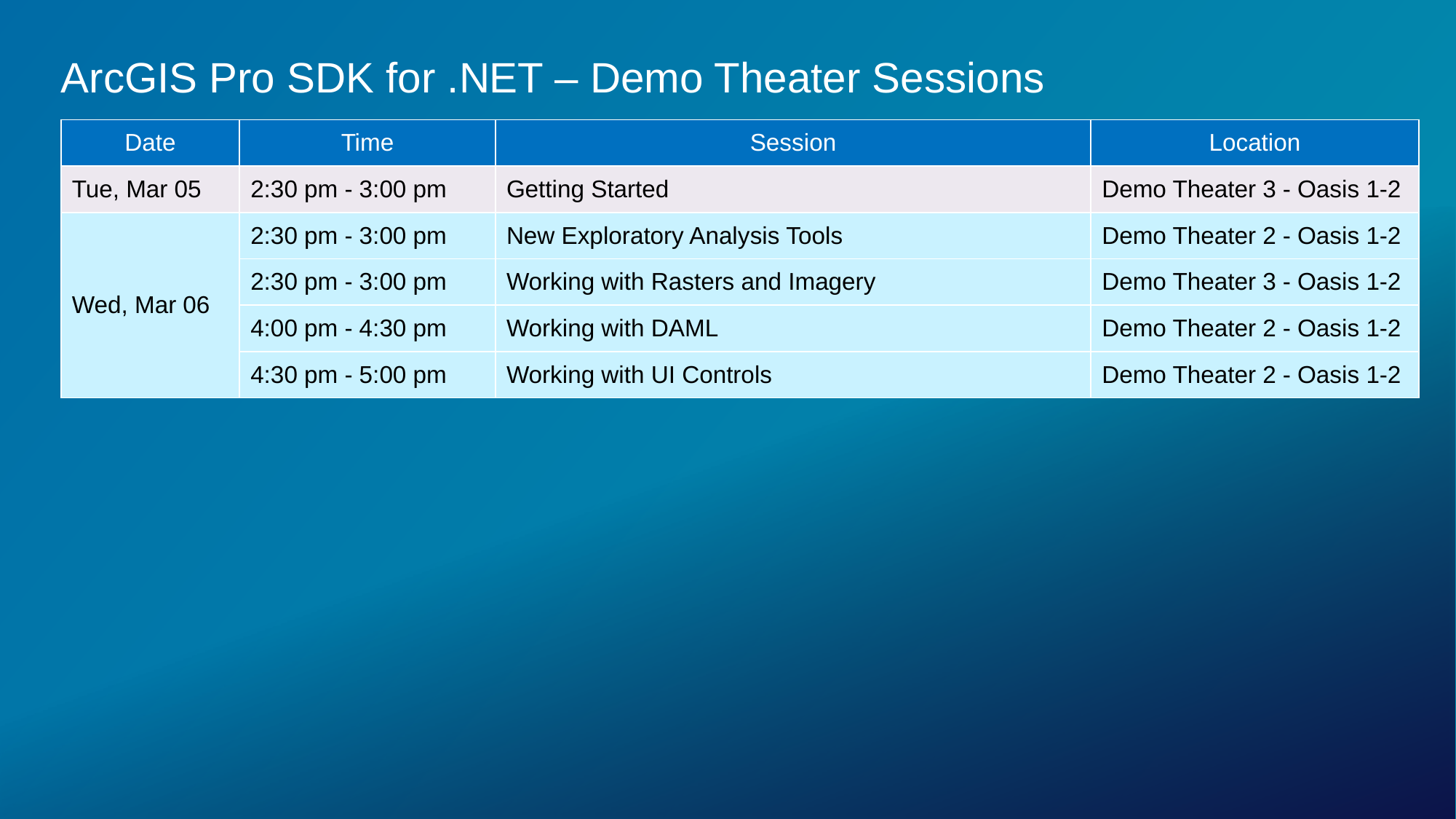

# ArcGIS Pro SDK for .NET – Demo Theater Sessions
| Date | Time | Session | Location |
| --- | --- | --- | --- |
| Tue, Mar 05 | 2:30 pm - 3:00 pm | Getting Started | Demo Theater 3 - Oasis 1-2 |
| Wed, Mar 06 | 2:30 pm - 3:00 pm | New Exploratory Analysis Tools | Demo Theater 2 - Oasis 1-2 |
|  | 2:30 pm - 3:00 pm | Working with Rasters and Imagery | Demo Theater 3 - Oasis 1-2 |
|  | 4:00 pm - 4:30 pm | Working with DAML | Demo Theater 2 - Oasis 1-2 |
|  | 4:30 pm - 5:00 pm | Working with UI Controls | Demo Theater 2 - Oasis 1-2 |